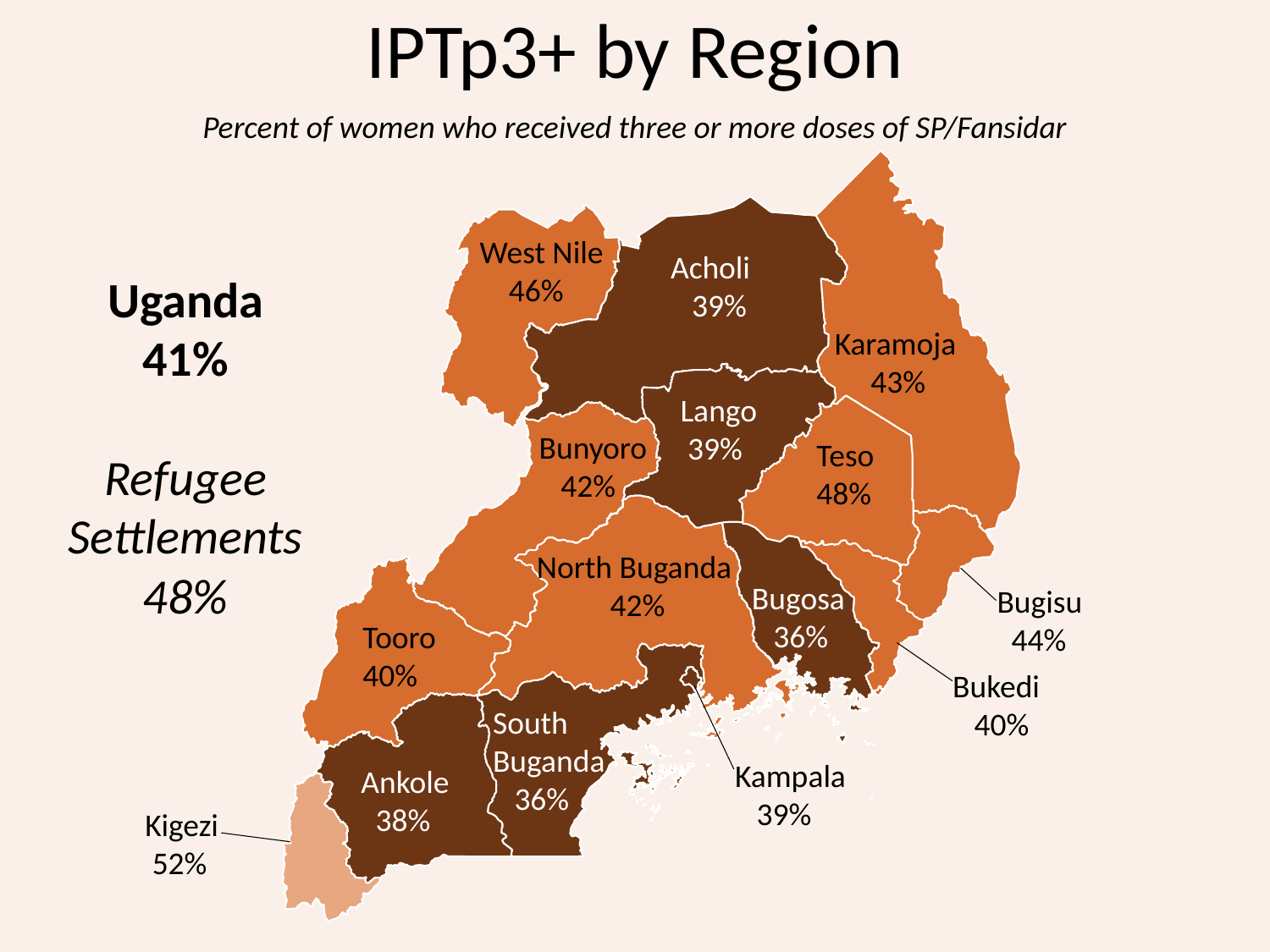

# IPTp3+ by Region
Percent of women who received three or more doses of SP/Fansidar

West Nile
    46%
 Acholi
39%
Uganda
41%

Refugee
Settlements
48%
Karamoja
43%

Lango
 39%

Bunyoro
   42%
Teso
48%

North Buganda
42%

Bugosa
   36%
Bugisu
  44%
Tooro
40%

Bukedi
   40%

South Buganda
   36%
Kampala
   39%
Ankole
  38%

Kigezi
 52%